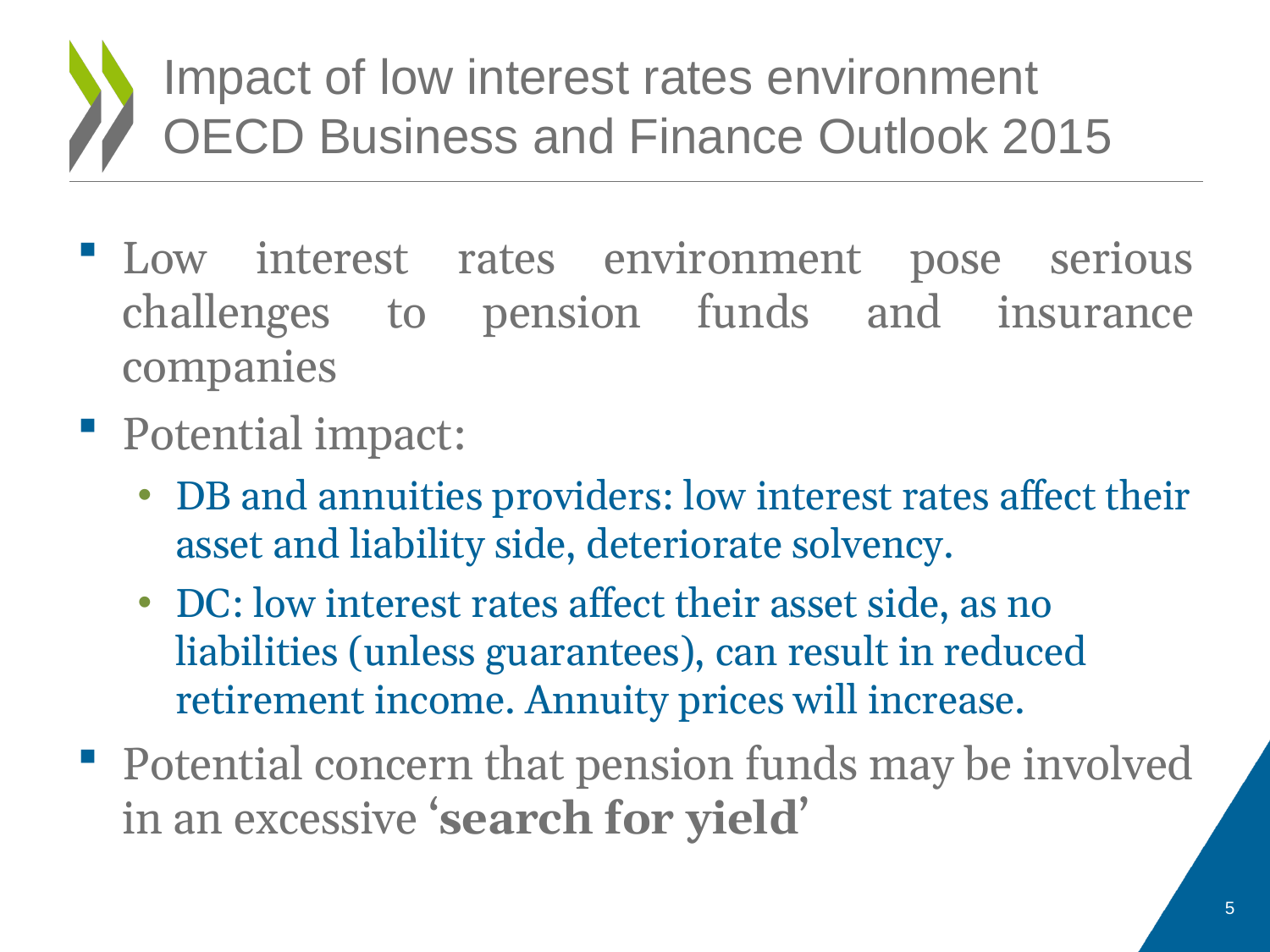

# Impact of low interest rates environment OECD Business and Finance Outlook 2015
Low interest rates environment pose serious challenges to pension funds and insurance companies
Potential impact:
DB and annuities providers: low interest rates affect their asset and liability side, deteriorate solvency.
DC: low interest rates affect their asset side, as no liabilities (unless guarantees), can result in reduced retirement income. Annuity prices will increase.
Potential concern that pension funds may be involved in an excessive ‘search for yield’

5